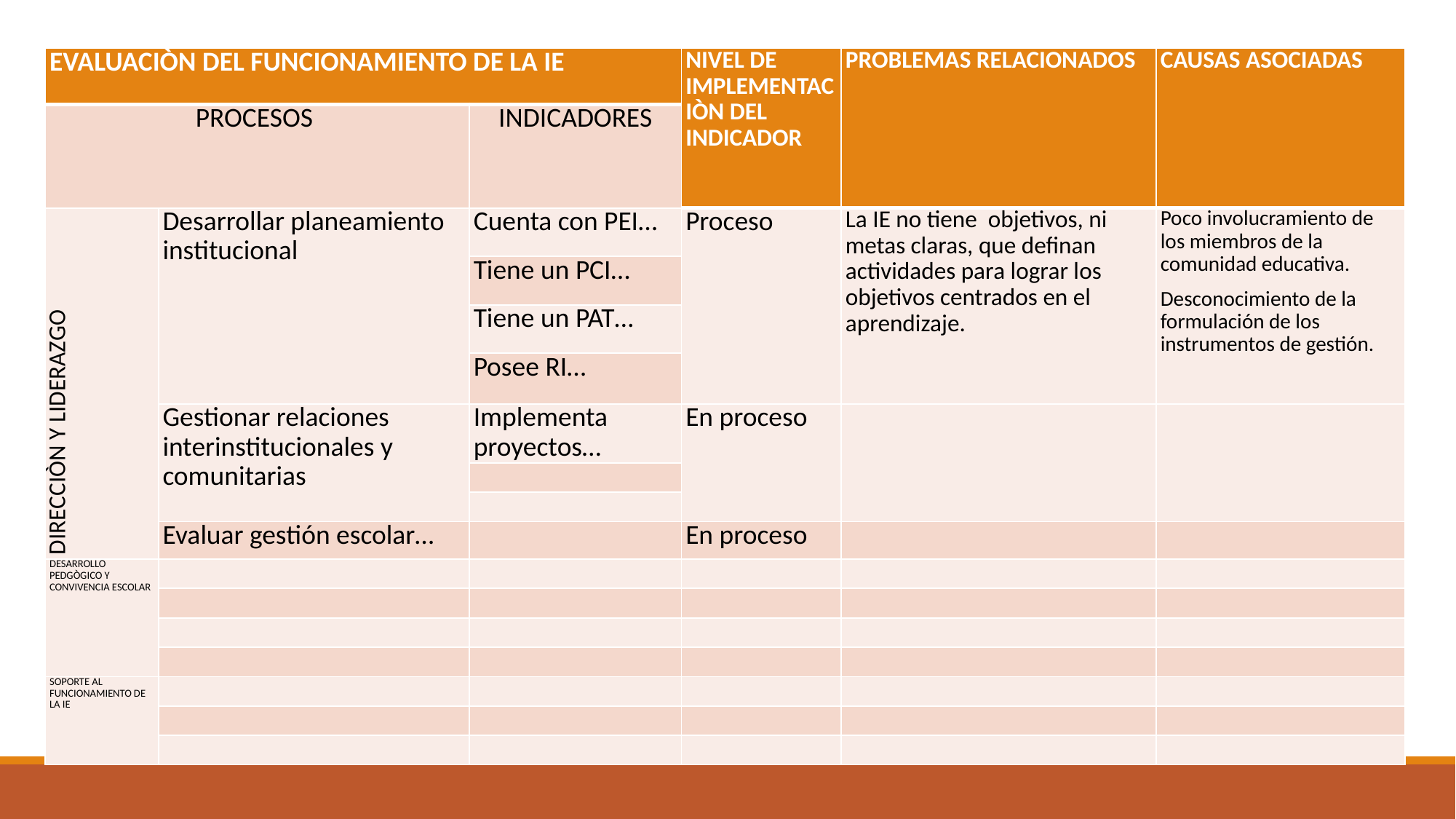

| EVALUACIÒN DEL FUNCIONAMIENTO DE LA IE |  |  | NIVEL DE IMPLEMENTACIÒN DEL INDICADOR | PROBLEMAS RELACIONADOS | CAUSAS ASOCIADAS |
| --- | --- | --- | --- | --- | --- |
| PROCESOS |  | INDICADORES |  |  |  |
| DIRECCIÒN Y LIDERAZGO | Desarrollar planeamiento institucional | Cuenta con PEI… | Proceso | La IE no tiene objetivos, ni metas claras, que definan actividades para lograr los objetivos centrados en el aprendizaje. | Poco involucramiento de los miembros de la comunidad educativa. Desconocimiento de la formulación de los instrumentos de gestión. |
|  |  | Tiene un PCI… |  |  |  |
|  |  | Tiene un PAT… |  |  |  |
|  |  | Posee RI… |  |  |  |
|  | Gestionar relaciones interinstitucionales y comunitarias | Implementa proyectos… | En proceso |  |  |
|  |  |  |  |  |  |
|  |  |  |  |  |  |
|  | Evaluar gestión escolar… |  | En proceso |  |  |
| DESARROLLO PEDGÒGICO Y CONVIVENCIA ESCOLAR |  |  |  |  |  |
|  |  |  |  |  |  |
|  |  |  |  |  |  |
|  |  |  |  |  |  |
| SOPORTE AL FUNCIONAMIENTO DE LA IE |  |  |  |  |  |
|  |  |  |  |  |  |
|  |  |  |  |  |  |